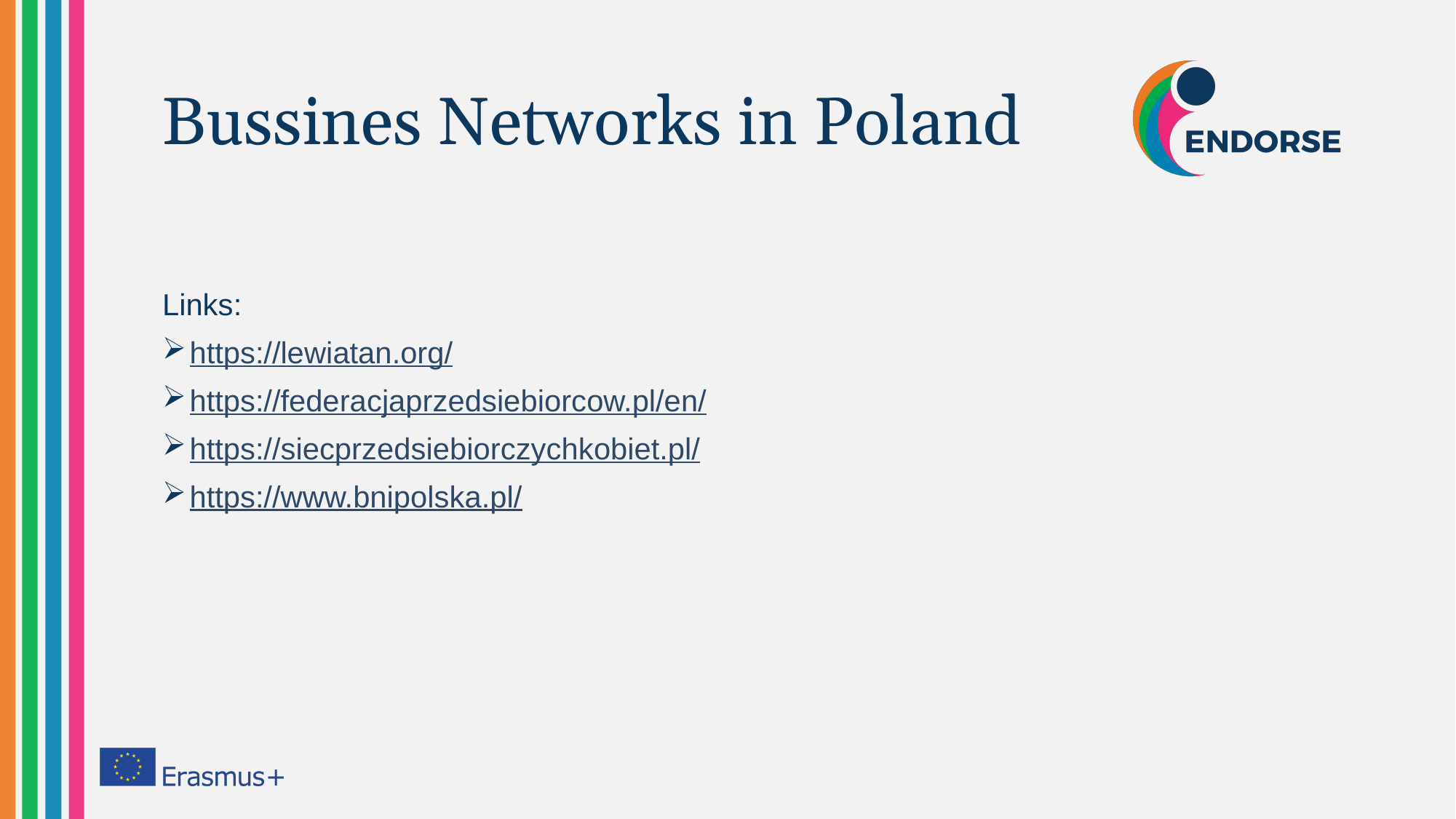

# Bussines Networks in Poland

Links:
https://lewiatan.org/
https://federacjaprzedsiebiorcow.pl/en/
https://siecprzedsiebiorczychkobiet.pl/
https://www.bnipolska.pl/